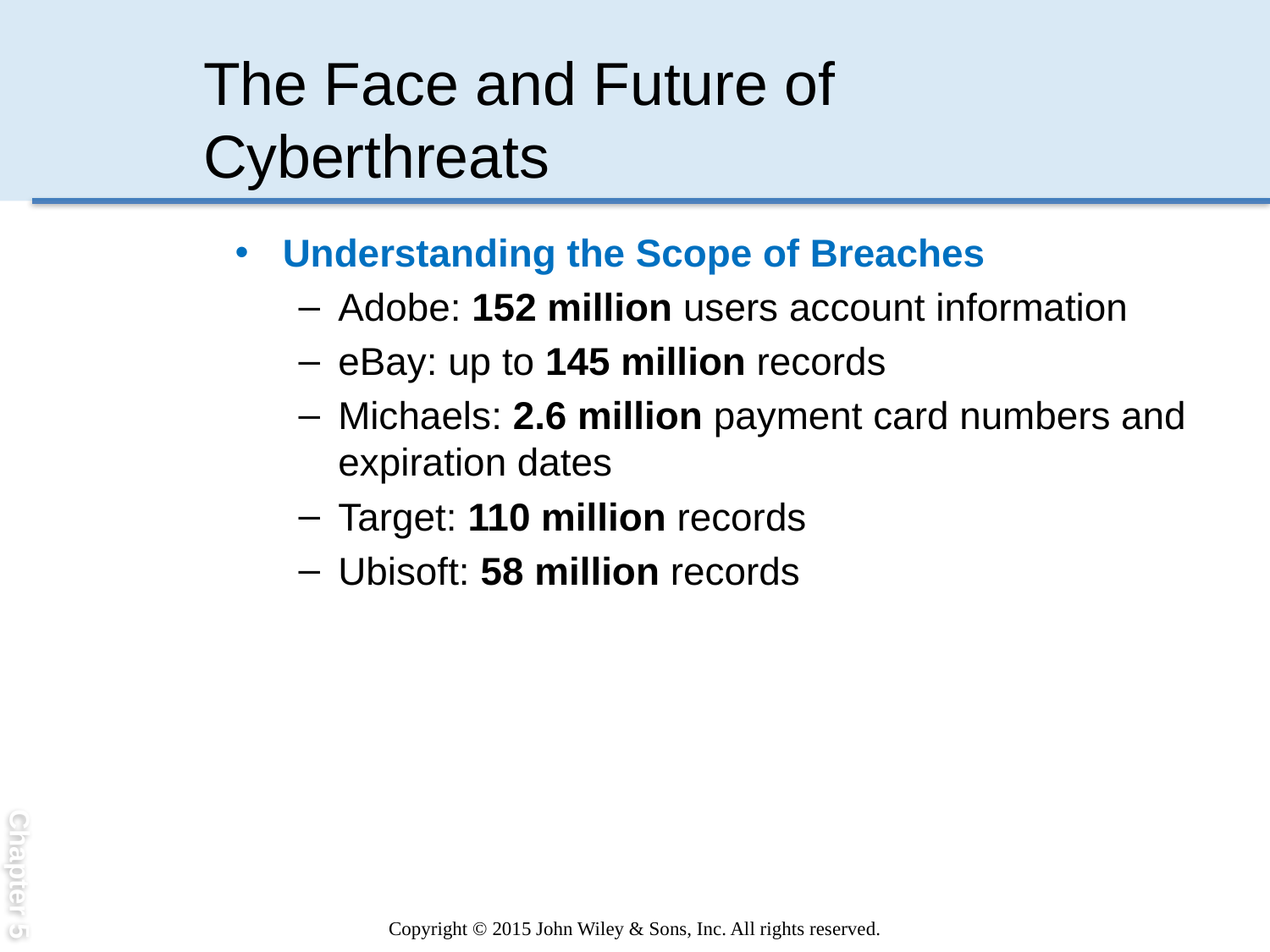

Chapter 5
# The Face and Future of Cyberthreats
Understanding the Scope of Breaches
Adobe: 152 million users account information
eBay: up to 145 million records
Michaels: 2.6 million payment card numbers and expiration dates
Target: 110 million records
Ubisoft: 58 million records